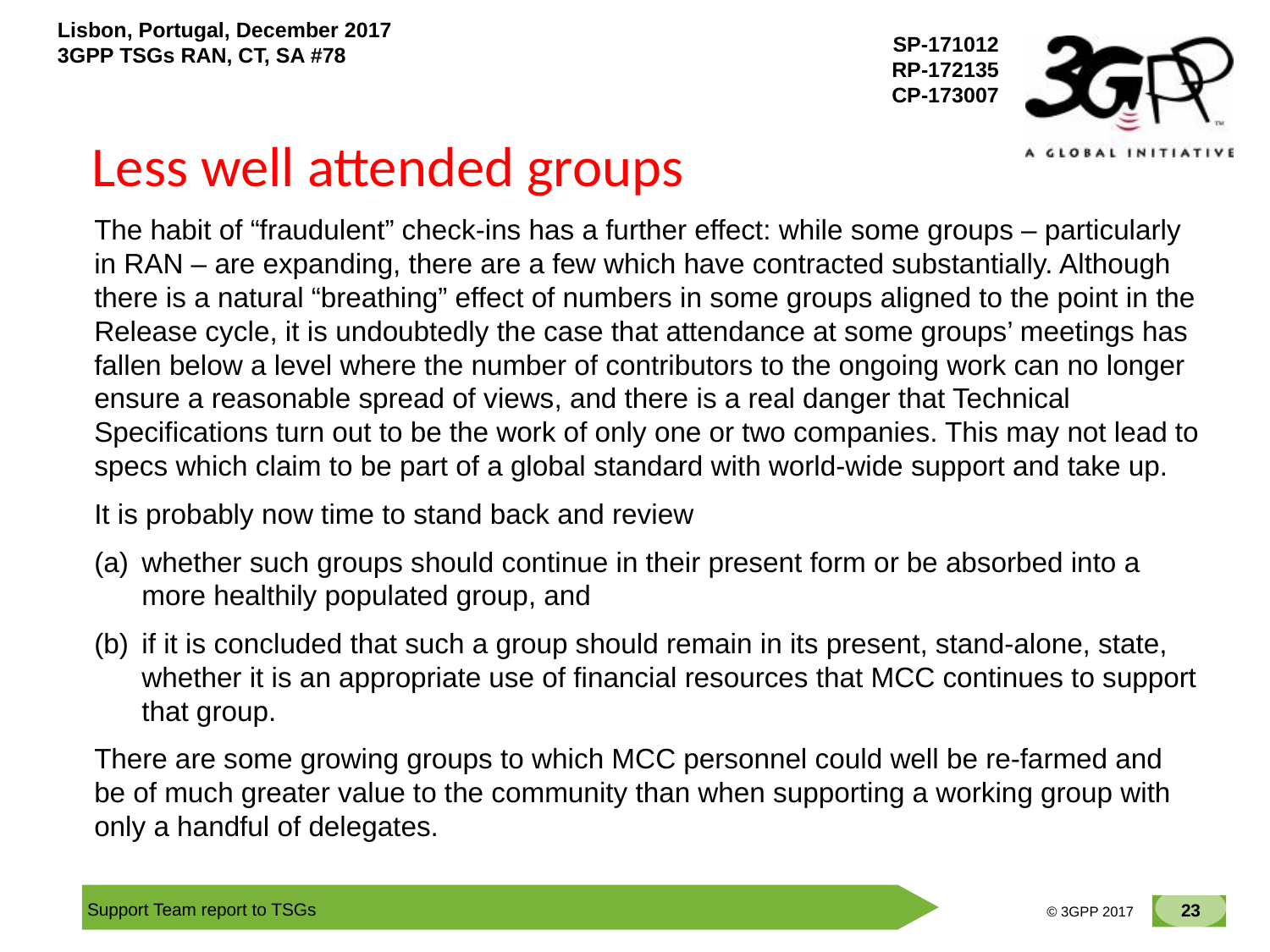

# Less well attended groups
The habit of “fraudulent” check-ins has a further effect: while some groups – particularly in RAN – are expanding, there are a few which have contracted substantially. Although there is a natural “breathing” effect of numbers in some groups aligned to the point in the Release cycle, it is undoubtedly the case that attendance at some groups’ meetings has fallen below a level where the number of contributors to the ongoing work can no longer ensure a reasonable spread of views, and there is a real danger that Technical Specifications turn out to be the work of only one or two companies. This may not lead to specs which claim to be part of a global standard with world-wide support and take up.
It is probably now time to stand back and review
whether such groups should continue in their present form or be absorbed into a more healthily populated group, and
if it is concluded that such a group should remain in its present, stand-alone, state, whether it is an appropriate use of financial resources that MCC continues to support that group.
There are some growing groups to which MCC personnel could well be re-farmed and be of much greater value to the community than when supporting a working group with only a handful of delegates.